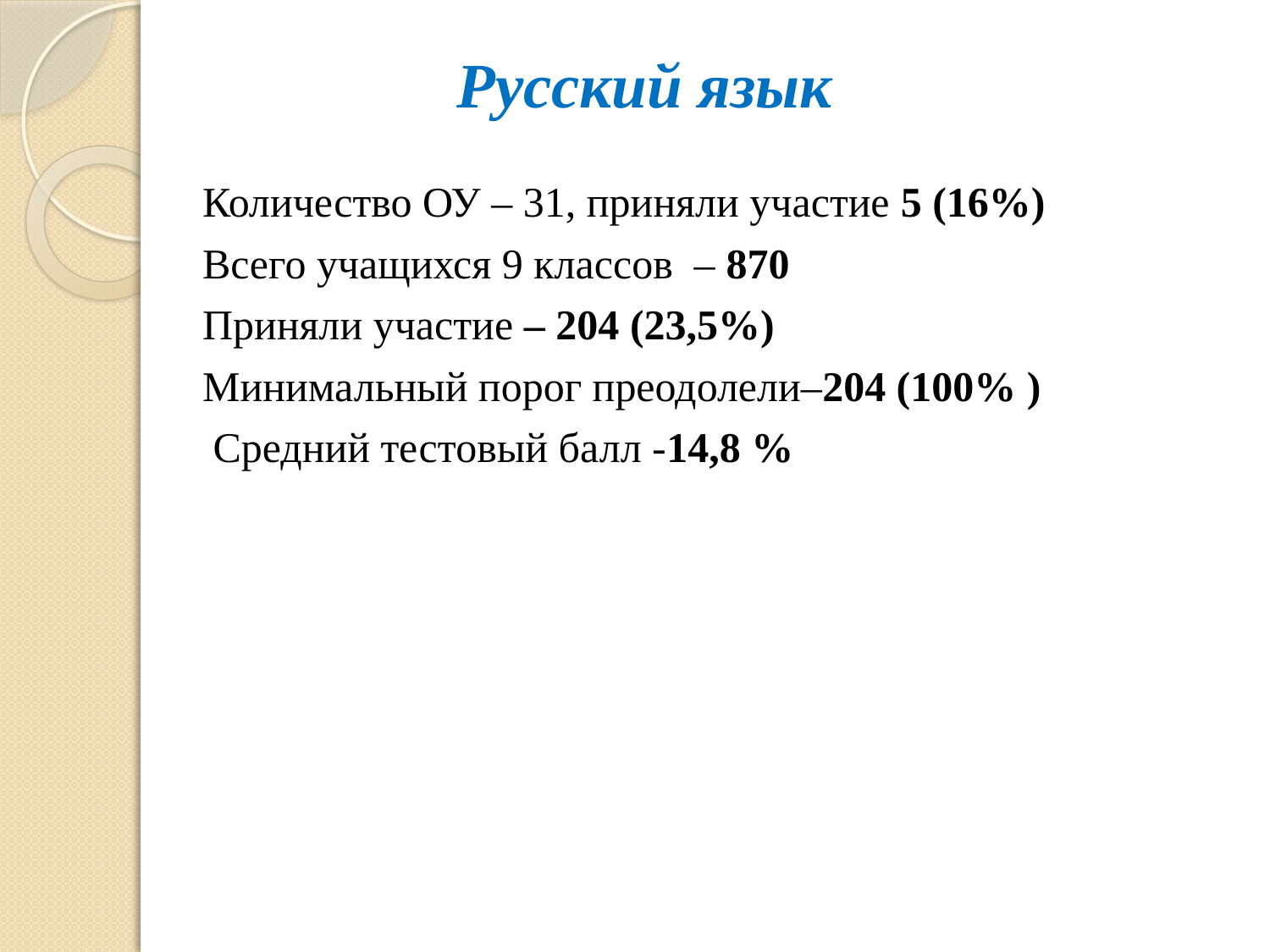

# Русский язык
Количество ОУ – 31, приняли участие 5 (16%)
Всего учащихся 9 классов  – 870
Приняли участие – 204 (23,5%)
Минимальный порог преодолели–204 (100% )
 Средний тестовый балл -14,8 %